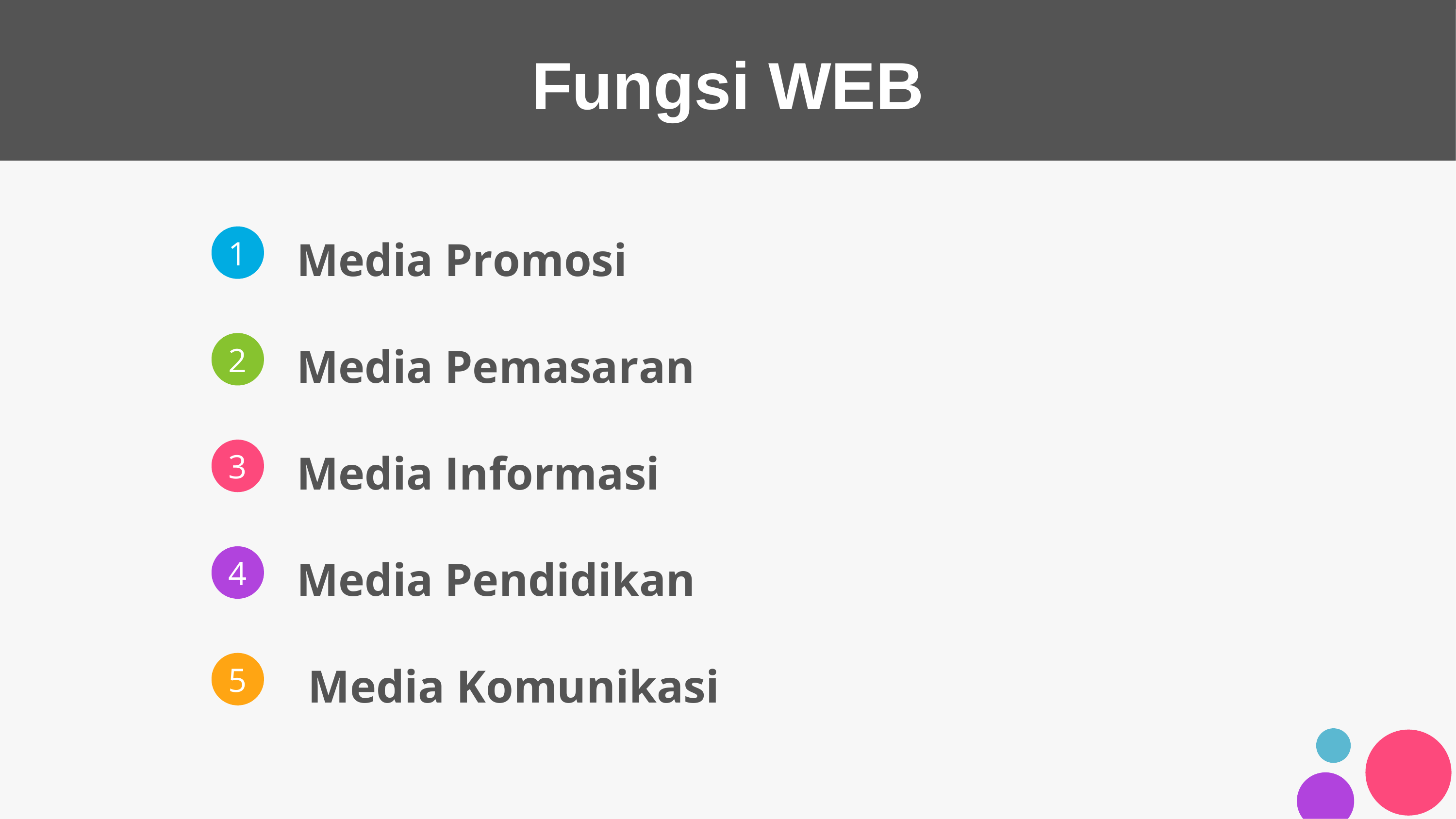

# Fungsi WEB
Media Promosi
Media Pemasaran
Media Informasi
Media Pendidikan
 Media Komunikasi